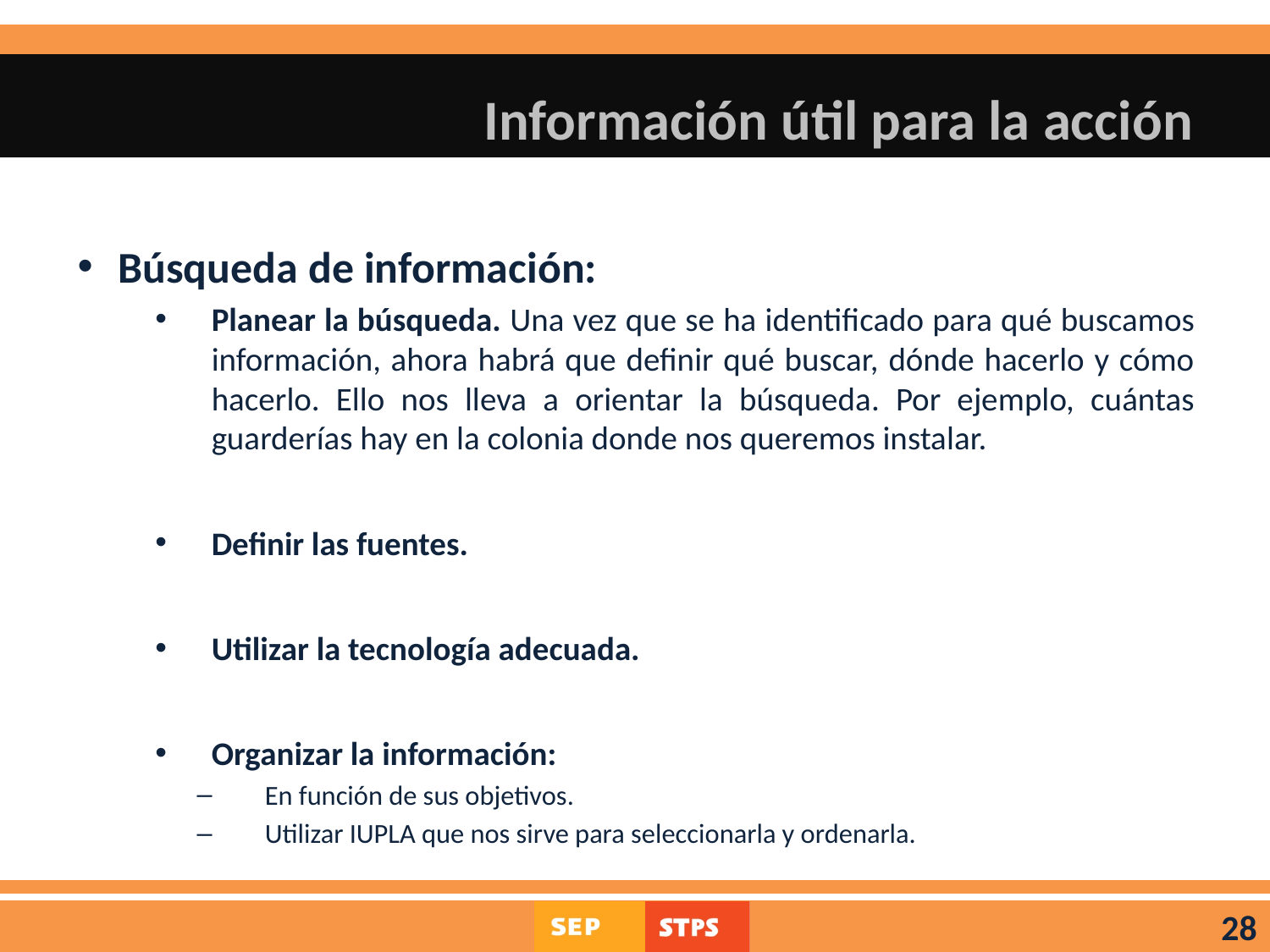

# Información útil para la acción
Búsqueda de información:
Planear la búsqueda. Una vez que se ha identificado para qué buscamos información, ahora habrá que definir qué buscar, dónde hacerlo y cómo hacerlo. Ello nos lleva a orientar la búsqueda. Por ejemplo, cuántas guarderías hay en la colonia donde nos queremos instalar.

Definir las fuentes.

Utilizar la tecnología adecuada.

Organizar la información:
En función de sus objetivos.
Utilizar IUPLA que nos sirve para seleccionarla y ordenarla.
28